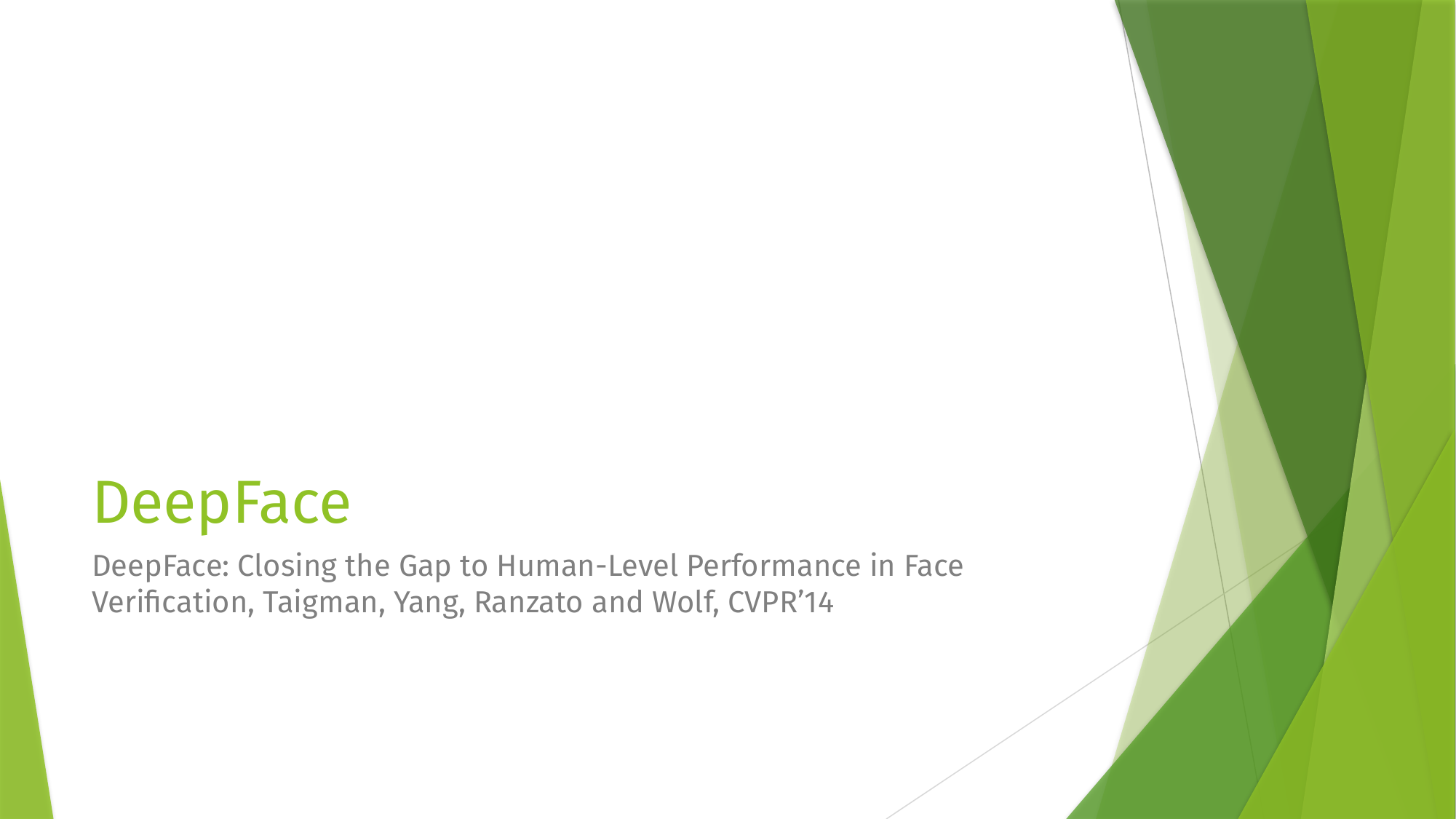

# DeepFace
DeepFace: Closing the Gap to Human-Level Performance in Face Verification, Taigman, Yang, Ranzato and Wolf, CVPR’14